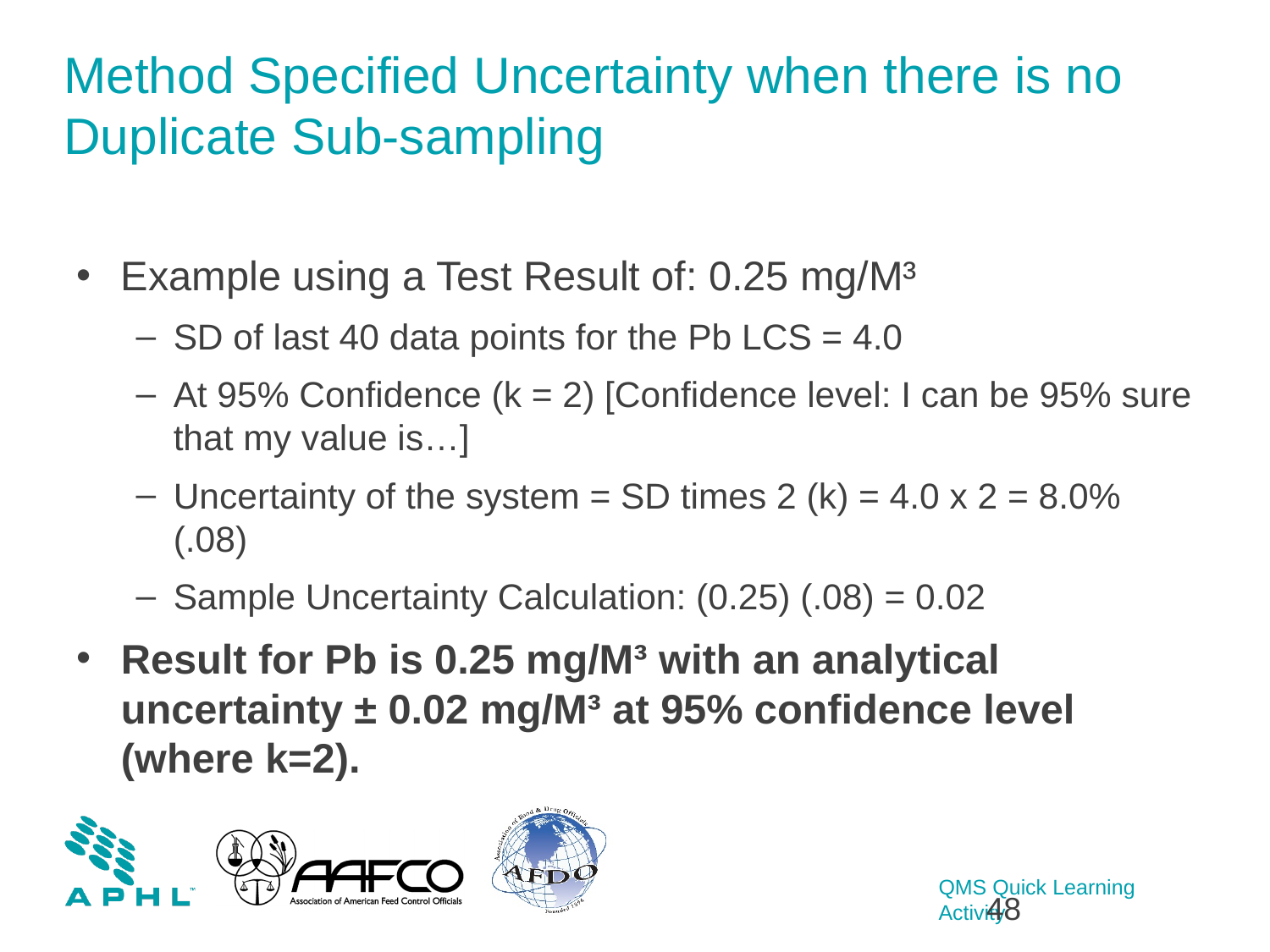

# Method Specified Uncertainty when there is no Duplicate Sub-sampling
Example using a Test Result of: 0.25 mg/M³
SD of last 40 data points for the Pb LCS = 4.0
At 95% Confidence (k = 2) [Confidence level: I can be 95% sure that my value is…]
Uncertainty of the system = SD times 2 (k) = 4.0 x 2 = 8.0% (.08)
Sample Uncertainty Calculation: (0.25) (.08) = 0.02
Result for Pb is 0.25 mg/M³ with an analytical uncertainty ± 0.02 mg/M³ at 95% confidence level (where k=2).

48